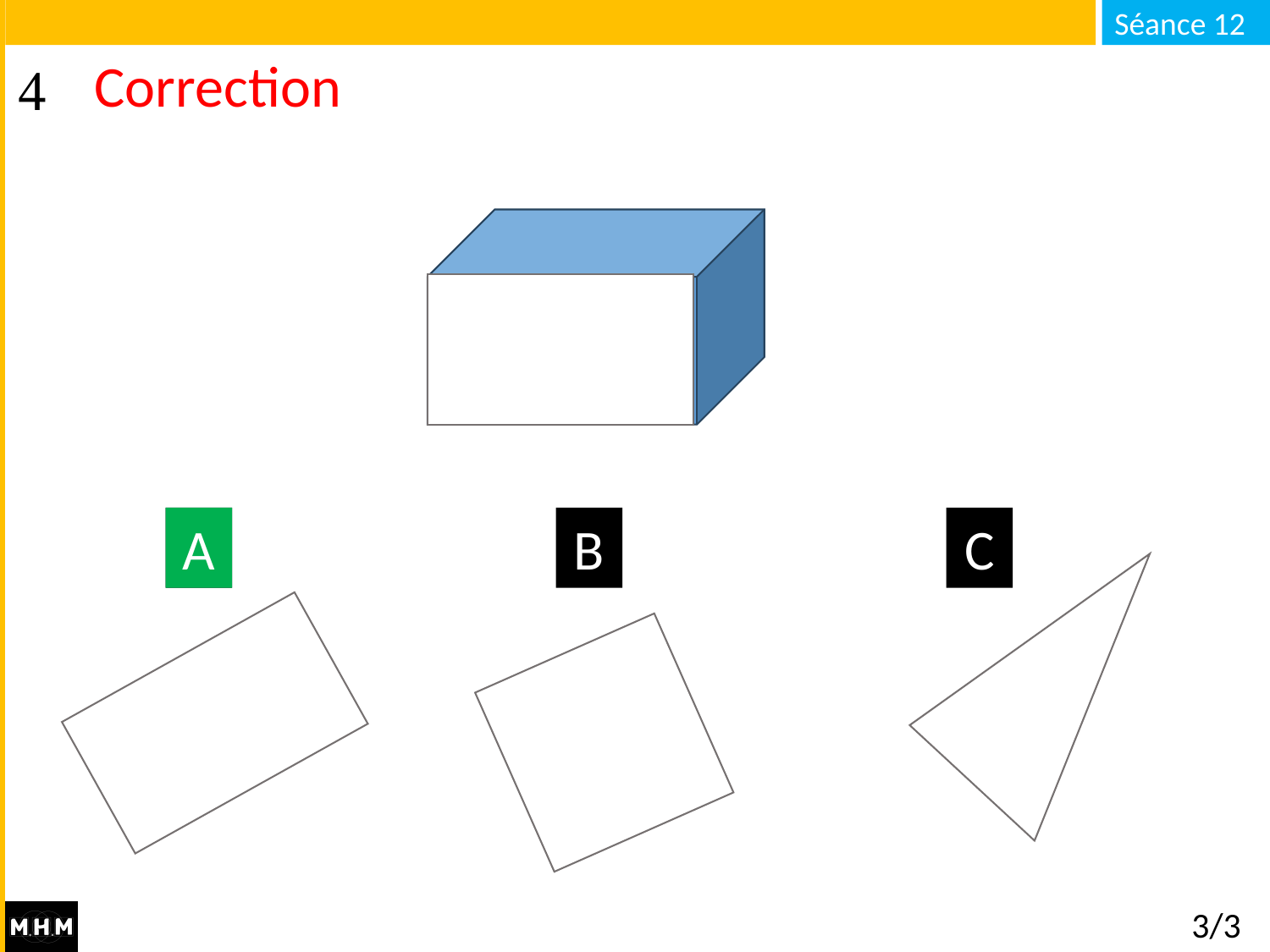

# Correction

A
A
B
C

3/3